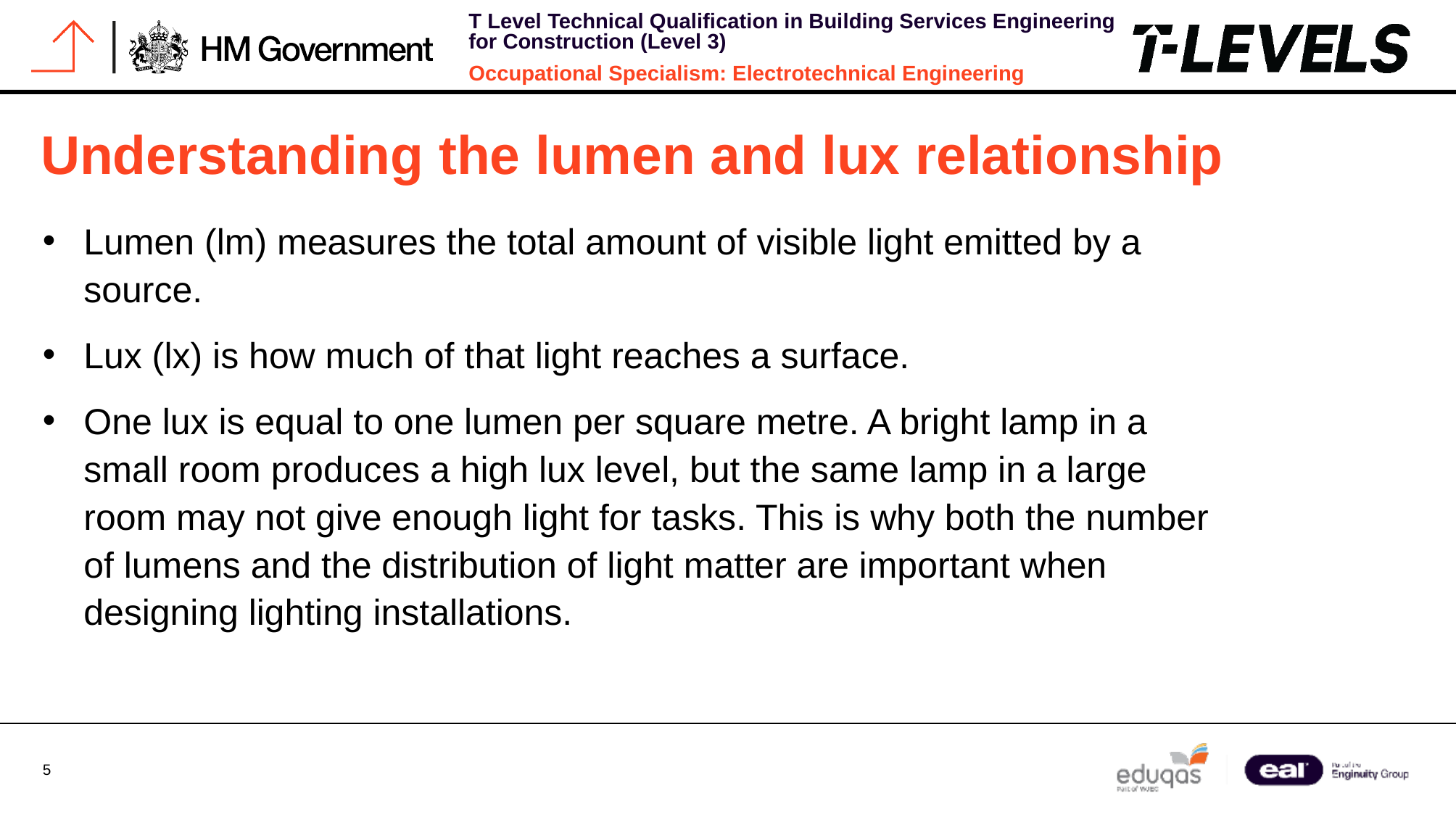

# Understanding the lumen and lux relationship
Lumen (lm) measures the total amount of visible light emitted by a source.
Lux (lx) is how much of that light reaches a surface.
One lux is equal to one lumen per square metre. A bright lamp in a small room produces a high lux level, but the same lamp in a large room may not give enough light for tasks. This is why both the number of lumens and the distribution of light matter are important when designing lighting installations.